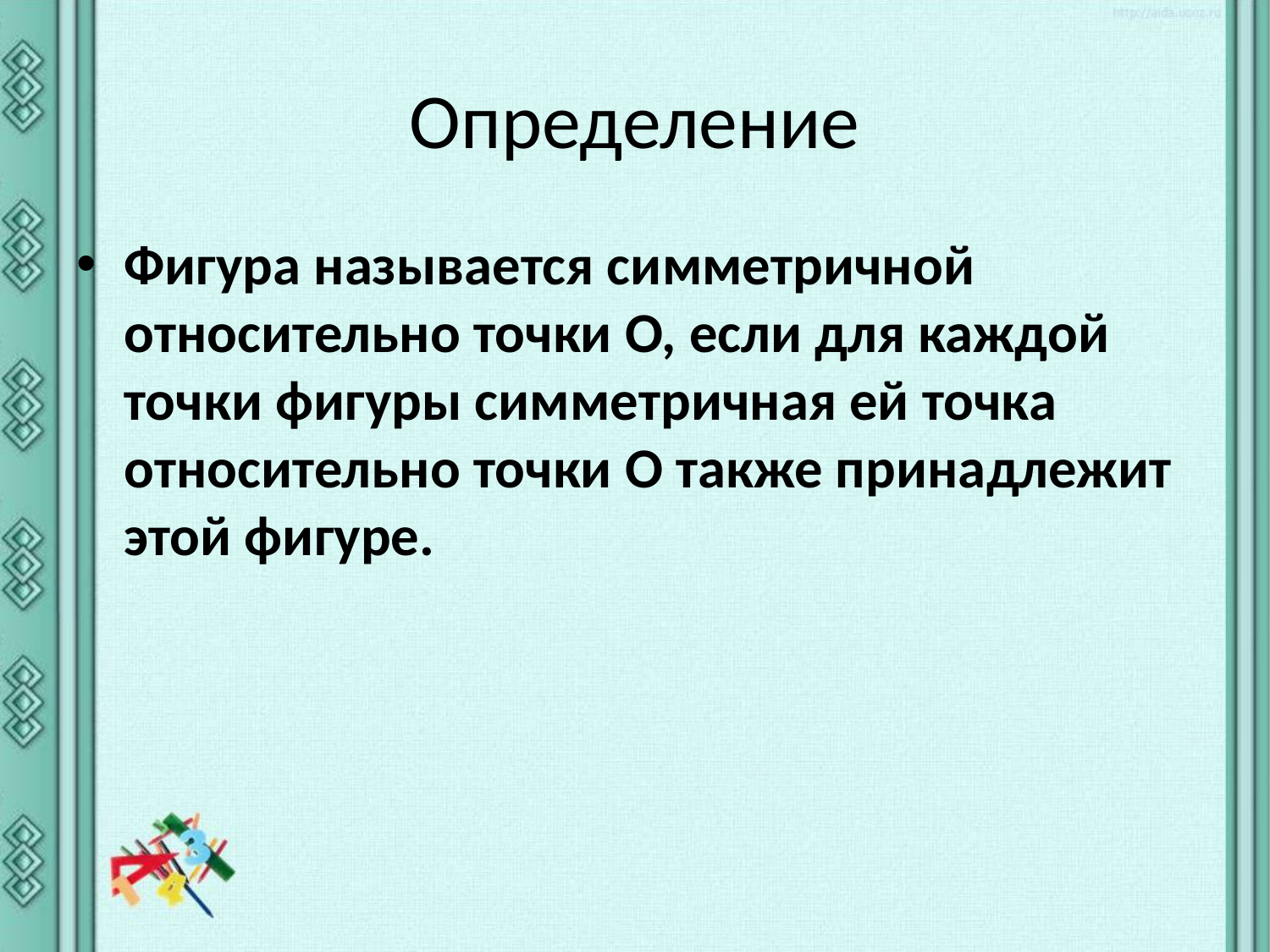

# Определение
Фигура называется симметричной относительно точки О, если для каждой точки фигуры симметричная ей точка относительно точки О также принадлежит этой фигуре.